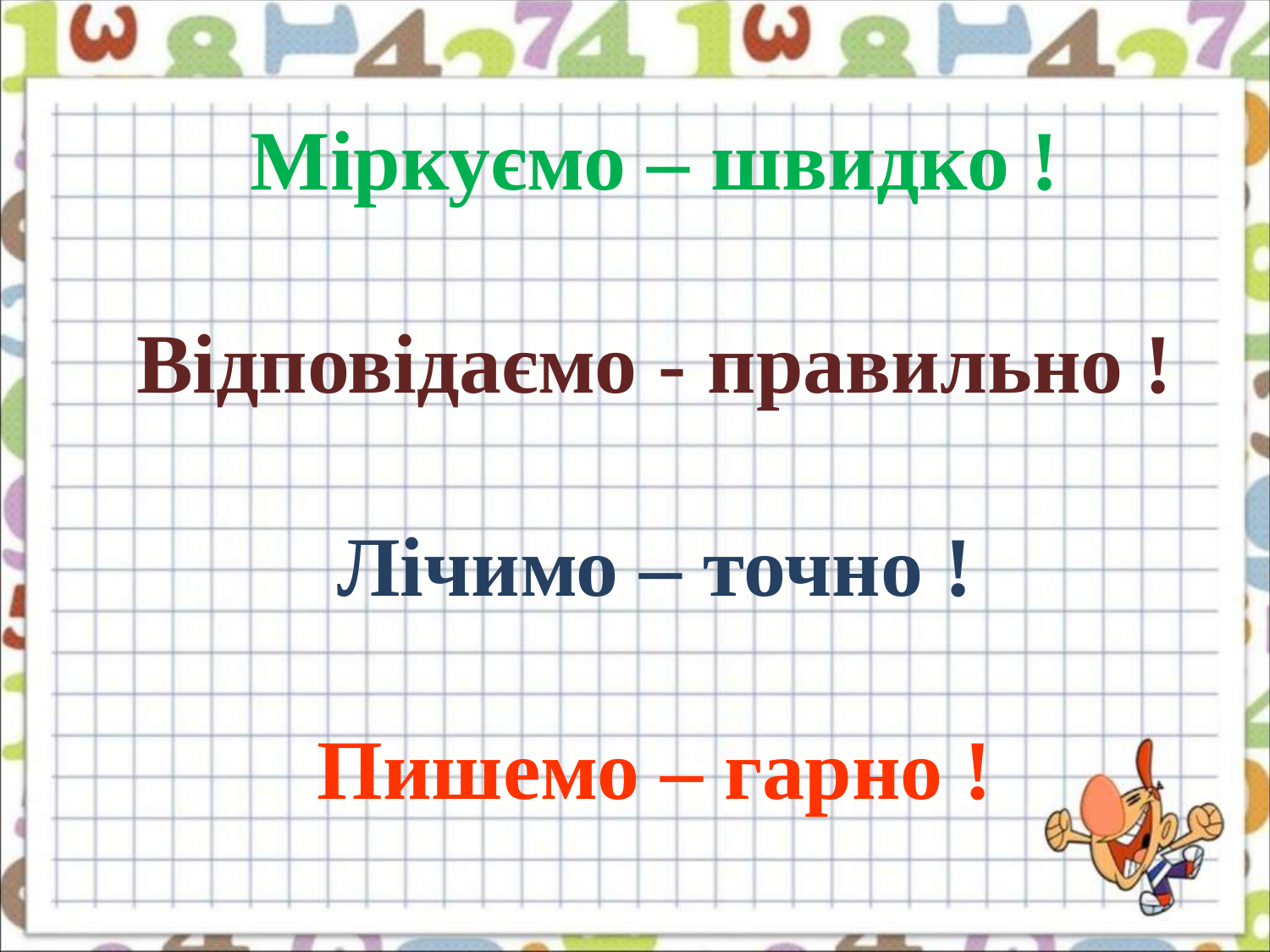

Міркуємо – швидко !
Відповідаємо - правильно !
Лічимо – точно !
Пишемо – гарно !